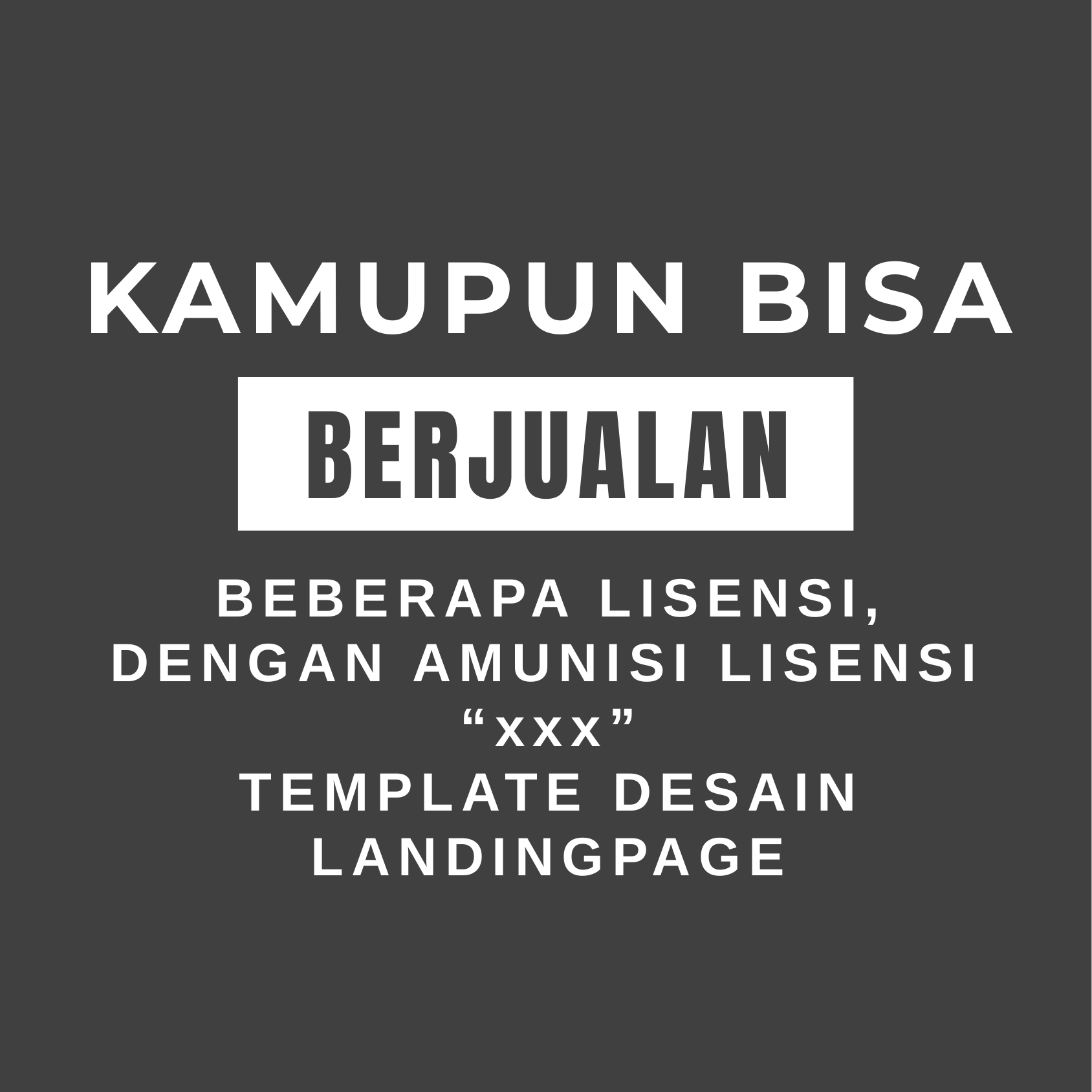

KAMUPUN BISA

BERJUALAN
BEBERAPA LISENSI,
DENGAN AMUNISI LISENSI “xxx”
TEMPLATE DESAIN
LANDINGPAGE